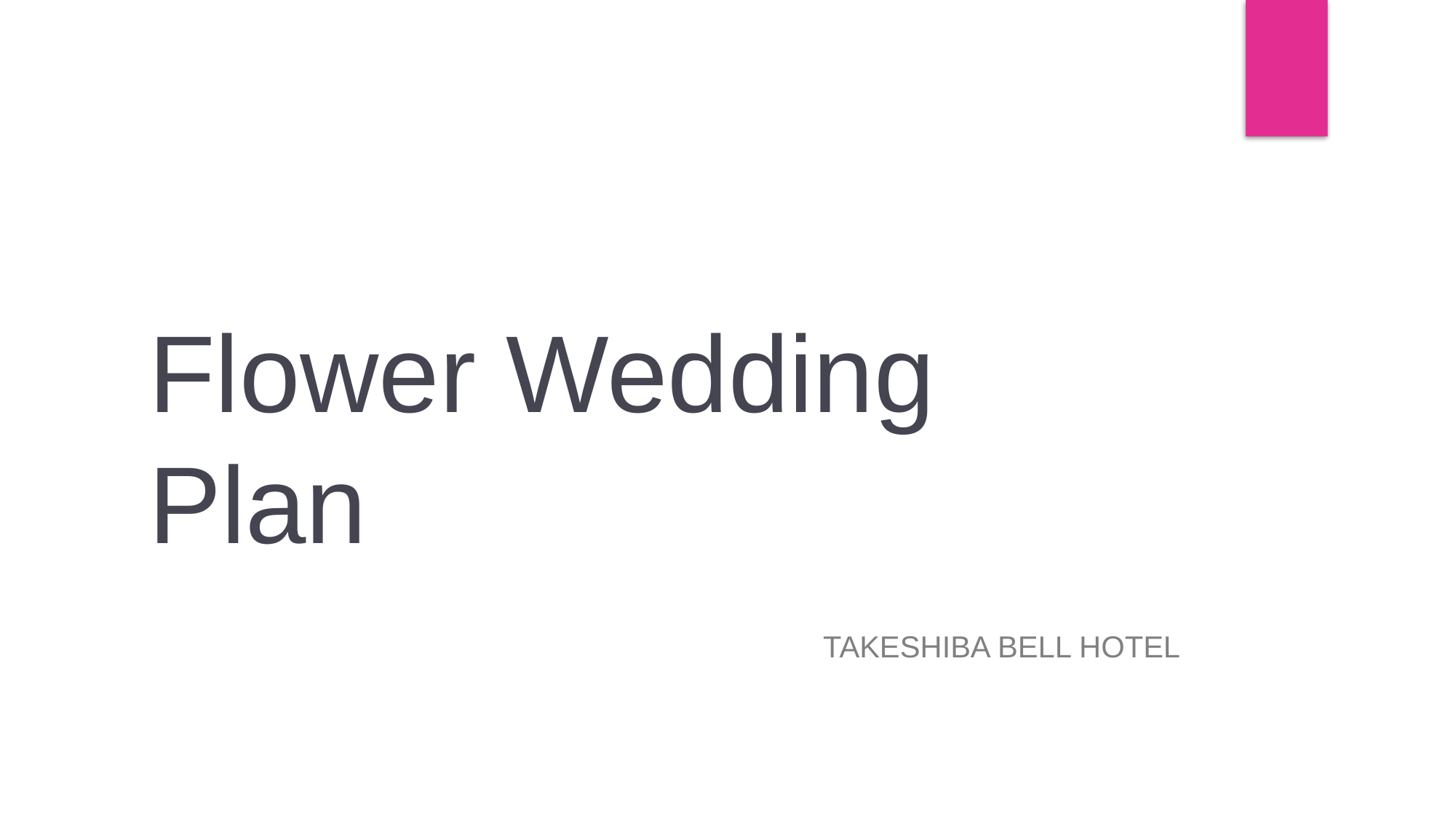

# Flower Wedding Plan

TAKESHIBA BELL HOTEL